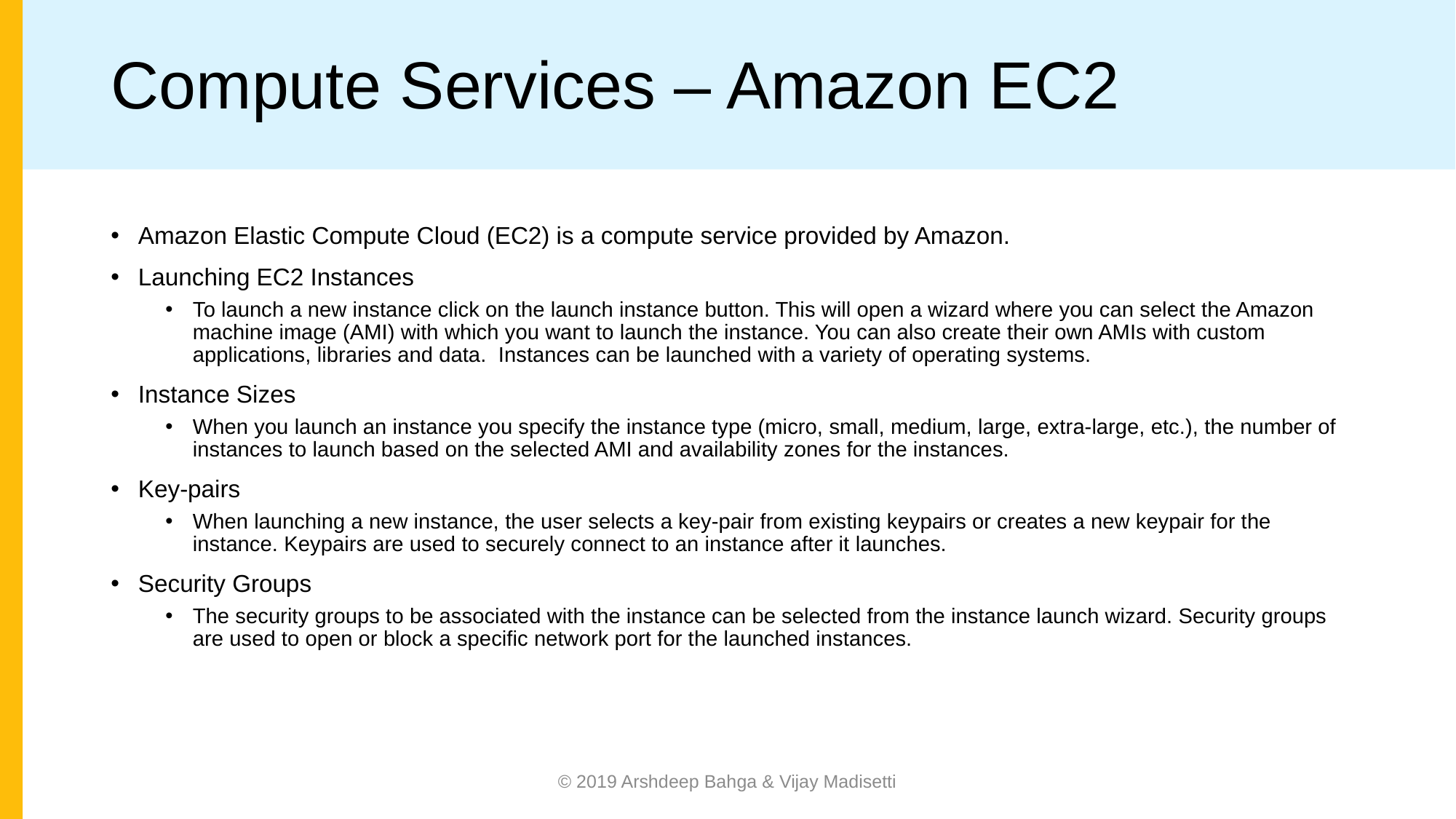

# Compute Services – Amazon EC2
Amazon Elastic Compute Cloud (EC2) is a compute service provided by Amazon.
Launching EC2 Instances
To launch a new instance click on the launch instance button. This will open a wizard where you can select the Amazon machine image (AMI) with which you want to launch the instance. You can also create their own AMIs with custom applications, libraries and data.  Instances can be launched with a variety of operating systems.
Instance Sizes
When you launch an instance you specify the instance type (micro, small, medium, large, extra-large, etc.), the number of instances to launch based on the selected AMI and availability zones for the instances.
Key-pairs
When launching a new instance, the user selects a key-pair from existing keypairs or creates a new keypair for the instance. Keypairs are used to securely connect to an instance after it launches.
Security Groups
The security groups to be associated with the instance can be selected from the instance launch wizard. Security groups are used to open or block a specific network port for the launched instances.
© 2019 Arshdeep Bahga & Vijay Madisetti